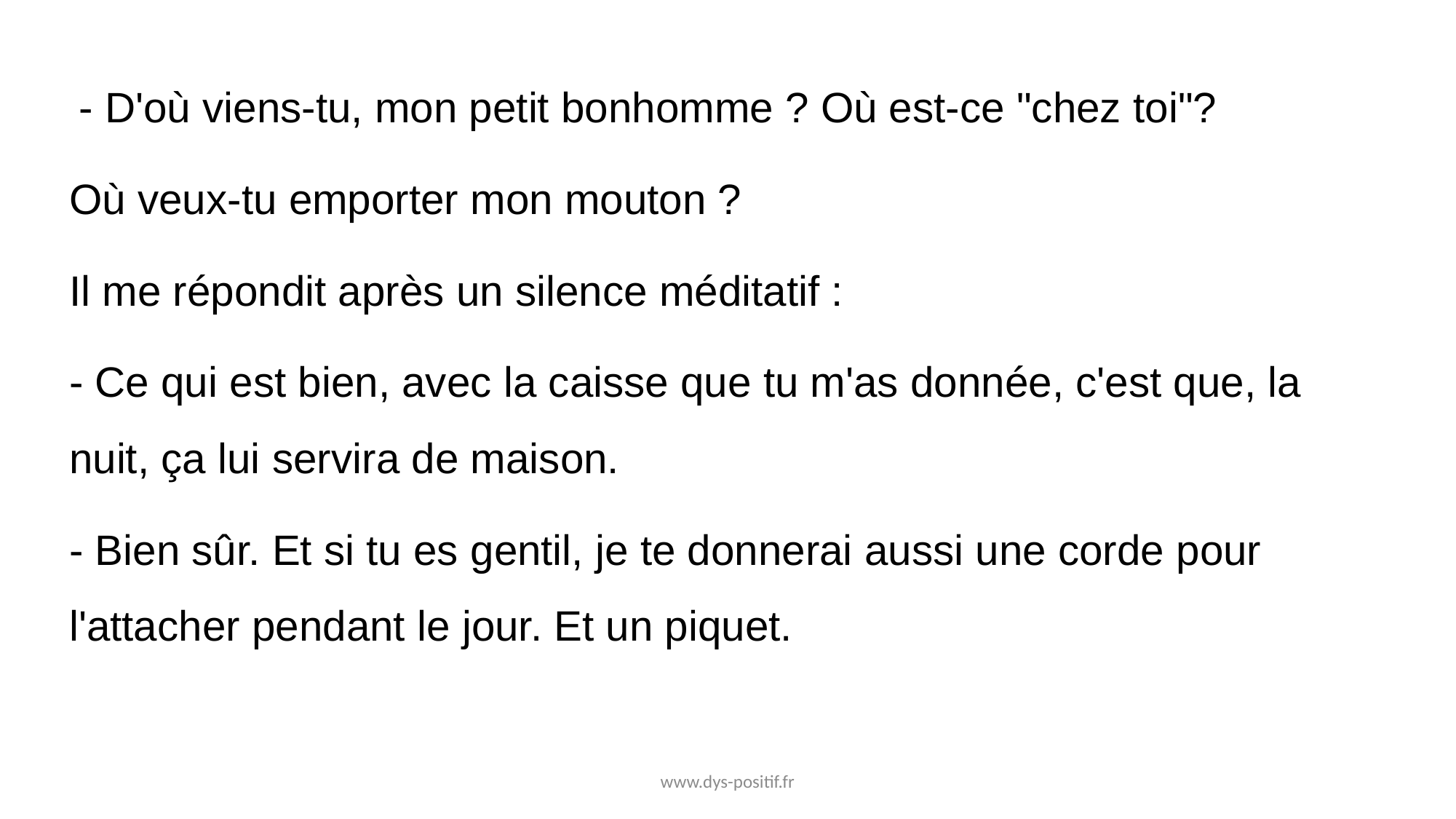

- D'où viens-tu, mon petit bonhomme ? Où est-ce "chez toi"?
Où veux-tu emporter mon mouton ?
Il me répondit après un silence méditatif :
- Ce qui est bien, avec la caisse que tu m'as donnée, c'est que, la nuit, ça lui servira de maison.
- Bien sûr. Et si tu es gentil, je te donnerai aussi une corde pour l'attacher pendant le jour. Et un piquet.
www.dys-positif.fr